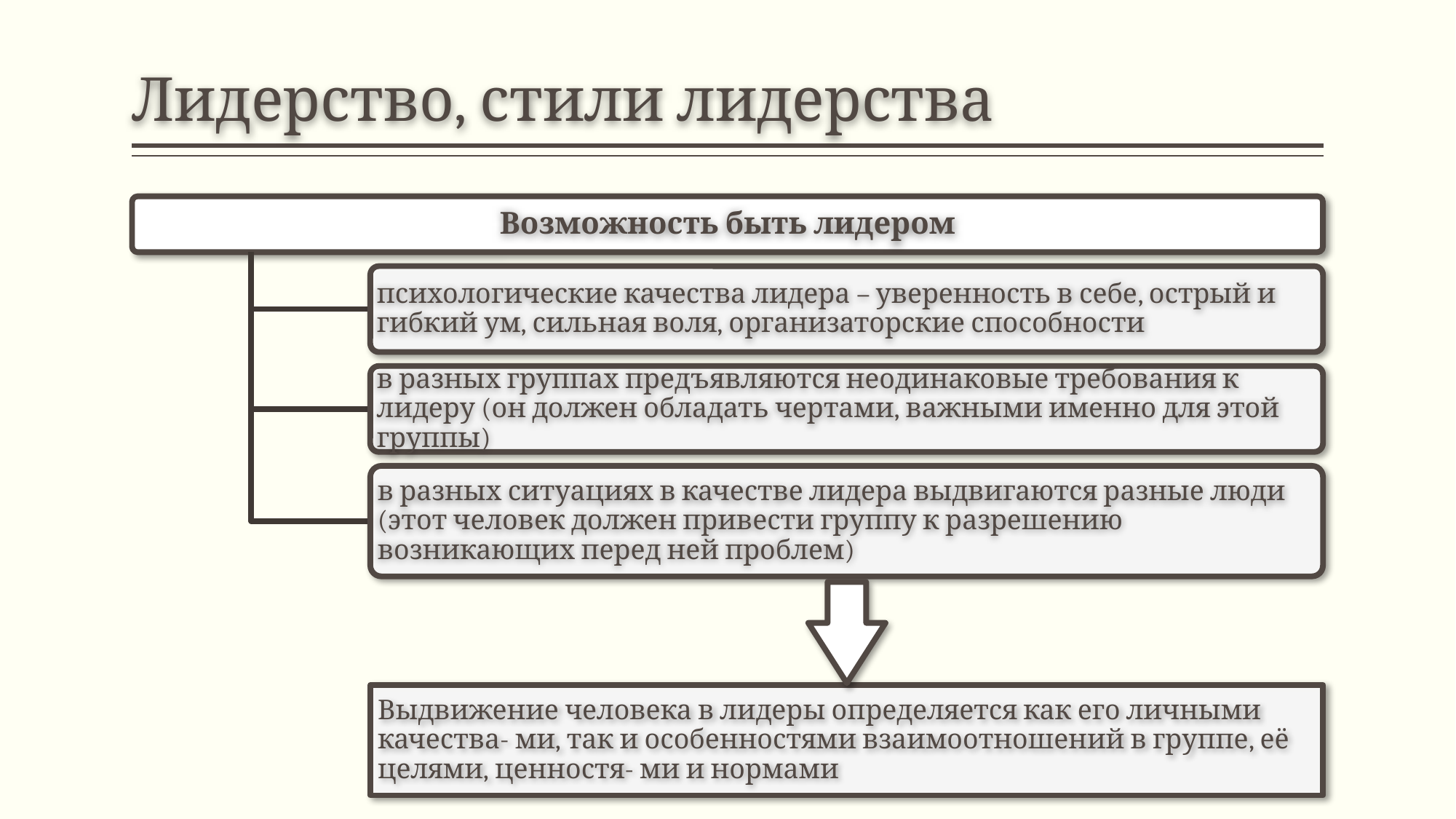

# Лидерство, стили лидерства

Возможность быть лидером

психологические качества лидера – уверенность в себе, острый и гибкий ум, сильная воля, организаторские способности

в разных группах предъявляются неодинаковые требования к лидеру (он должен обладать чертами, важными именно для этой группы)

в разных ситуациях в качестве лидера выдвигаются разные люди (этот человек должен привести группу к разрешению возникающих перед ней проблем)

Выдвижение человека в лидеры определяется как его личными качества- ми, так и особенностями взаимоотношений в группе, её целями, ценностя- ми и нормами